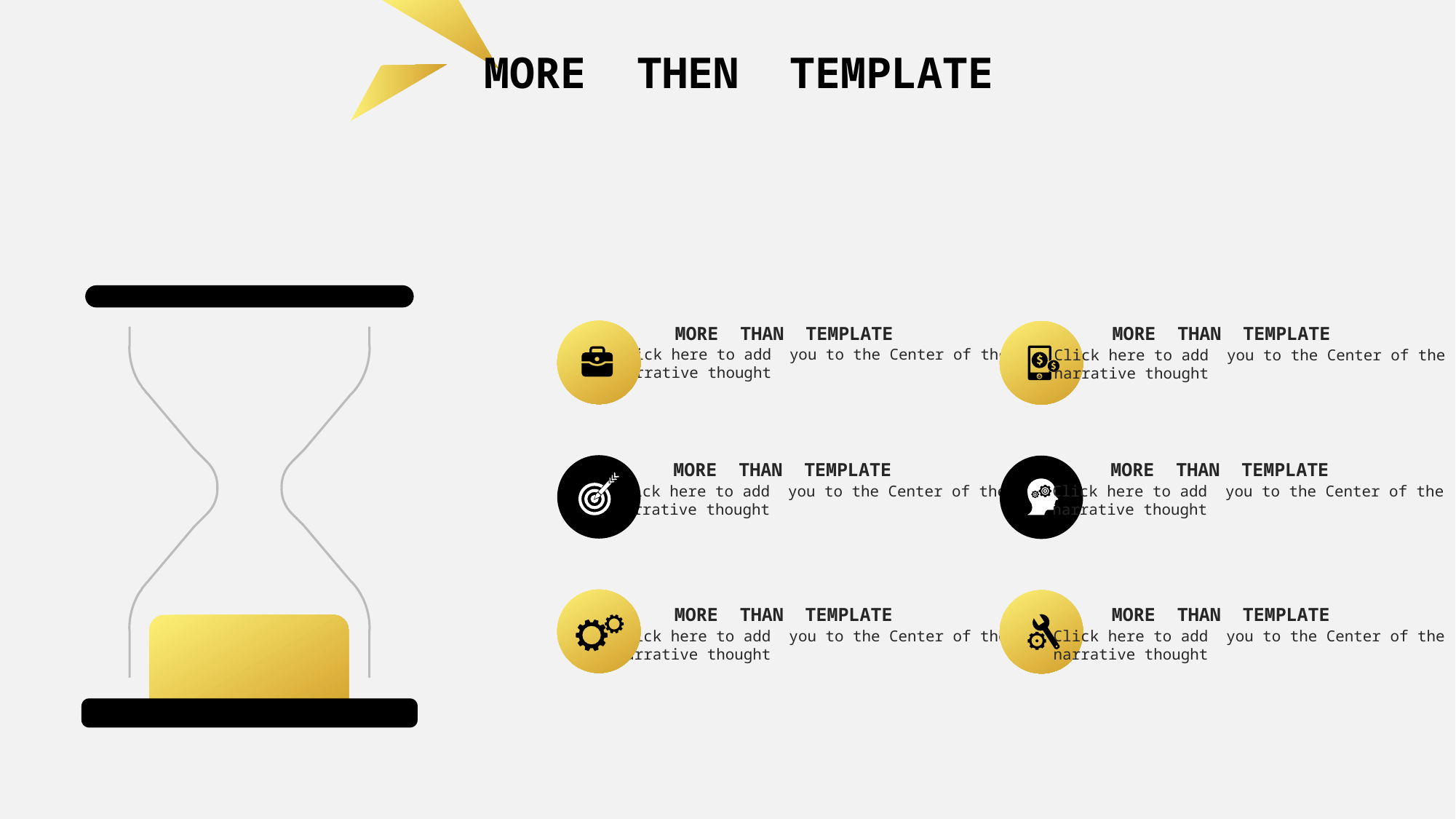

MORE  THEN  TEMPLATE

    MORE  THAN  TEMPLATE
Click here to add  you to the Center of the
narrative thought

    MORE  THAN  TEMPLATE
Click here to add  you to the Center of the
narrative thought

    MORE  THAN  TEMPLATE
Click here to add  you to the Center of the
narrative thought

    MORE  THAN  TEMPLATE
Click here to add  you to the Center of the
narrative thought

    MORE  THAN  TEMPLATE
Click here to add  you to the Center of the
narrative thought

    MORE  THAN  TEMPLATE
Click here to add  you to the Center of the
narrative thought